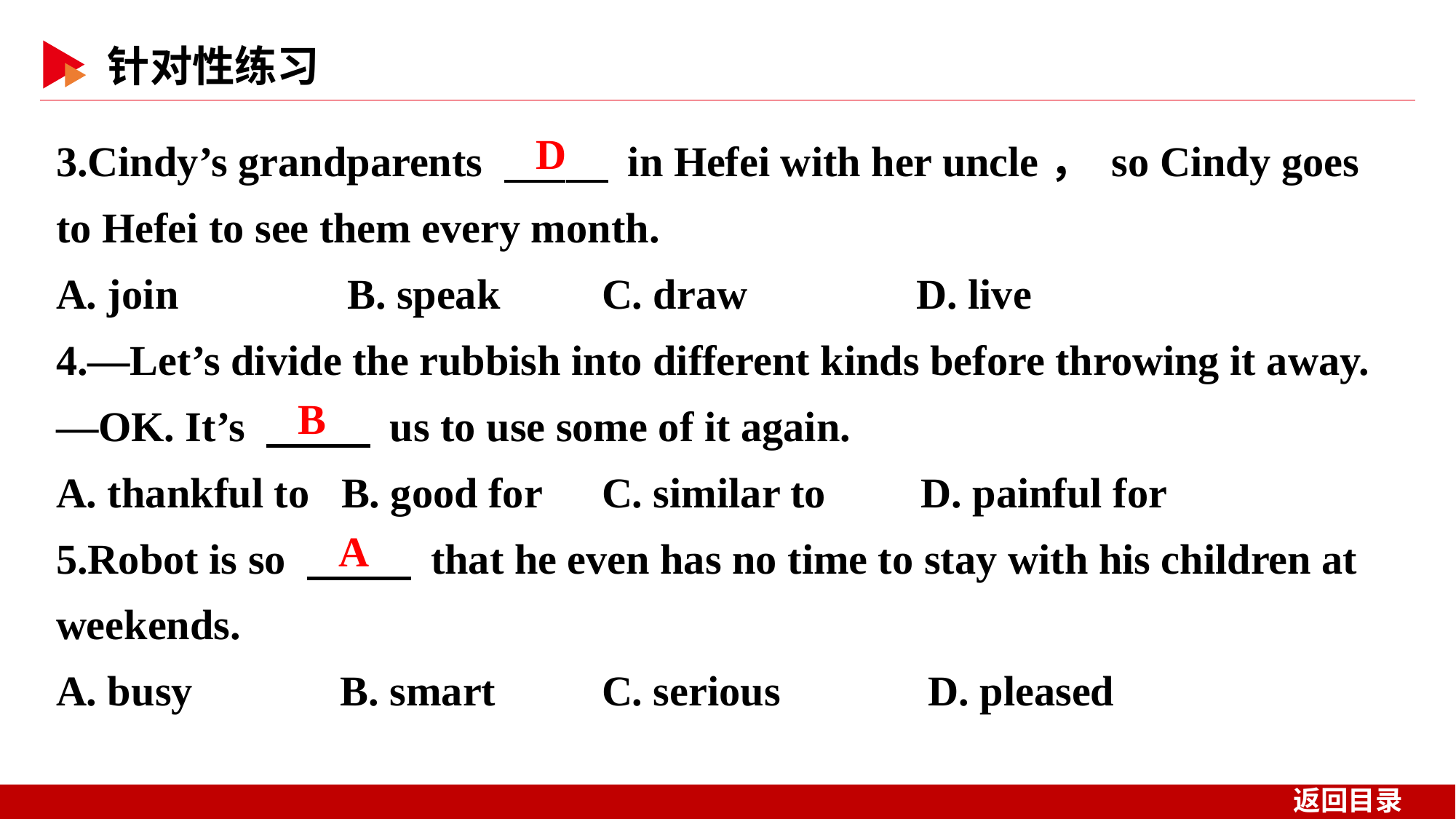

3.Cindy’s grandparents 　  　 in Hefei with her uncle， so Cindy goes to Hefei to see them every month.
A. join                B. speak	C. draw                D. live
4.—Let’s divide the rubbish into different kinds before throwing it away.
—OK. It’s 　  　 us to use some of it again.
A. thankful to   B. good for	C. similar to         D. painful for
5.Robot is so 　  　 that he even has no time to stay with his children at weekends.
A. busy              B. smart	C. serious              D. pleased
D
B
A